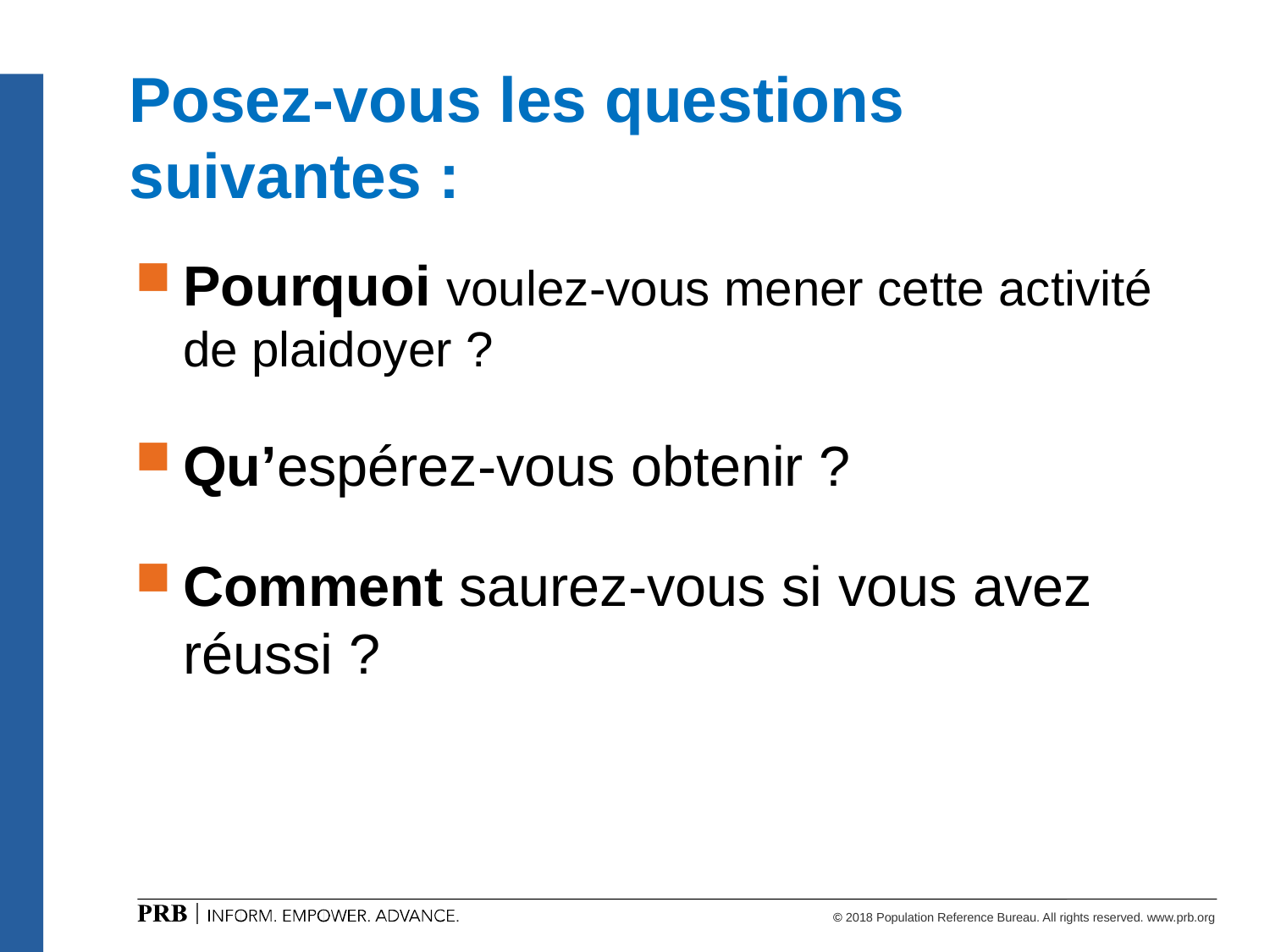

# Posez-vous les questions suivantes :
Pourquoi voulez-vous mener cette activité de plaidoyer ?
Qu’espérez-vous obtenir ?
Comment saurez-vous si vous avez réussi ?